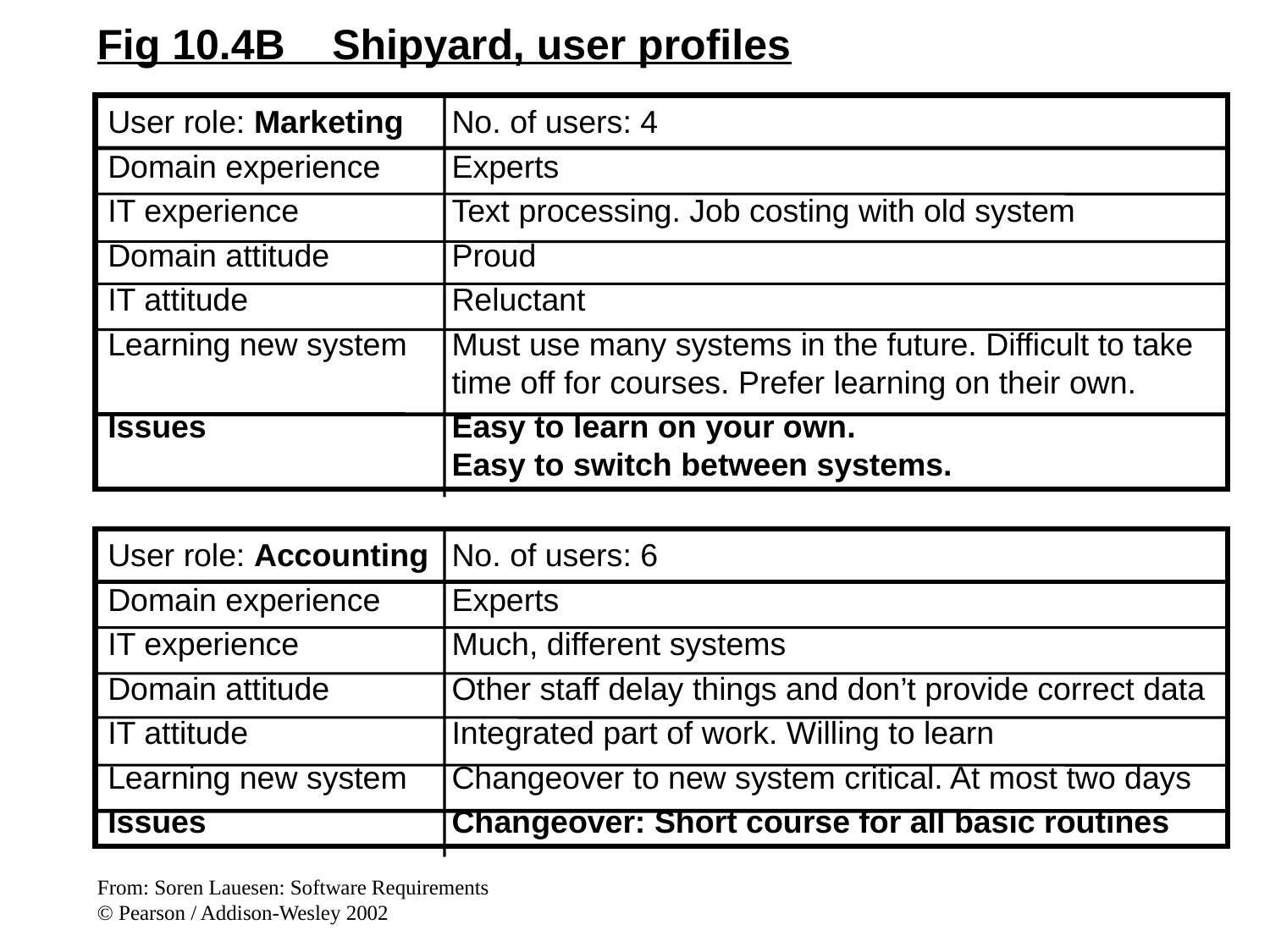

Fig 10.4B    Shipyard, user profiles
User role: Marketing	No. of users: 4
Domain experience	Experts
IT experience	Text processing. Job costing with old system
Domain attitude	Proud
IT attitude	Reluctant
Learning new system	Must use many systems in the future. Difficult to take
	time off for courses. Prefer learning on their own.
Issues	Easy to learn on your own.
	Easy to switch between systems.

User role: Accounting	No. of users: 6
Domain experience	Experts
IT experience	Much, different systems
Domain attitude	Other staff delay things and don’t provide correct data
IT attitude	Integrated part of work. Willing to learn
Learning new system	Changeover to new system critical. At most two days
Issues	Changeover: Short course for all basic routines

From: Soren Lauesen: Software Requirements
© Pearson / Addison-Wesley 2002